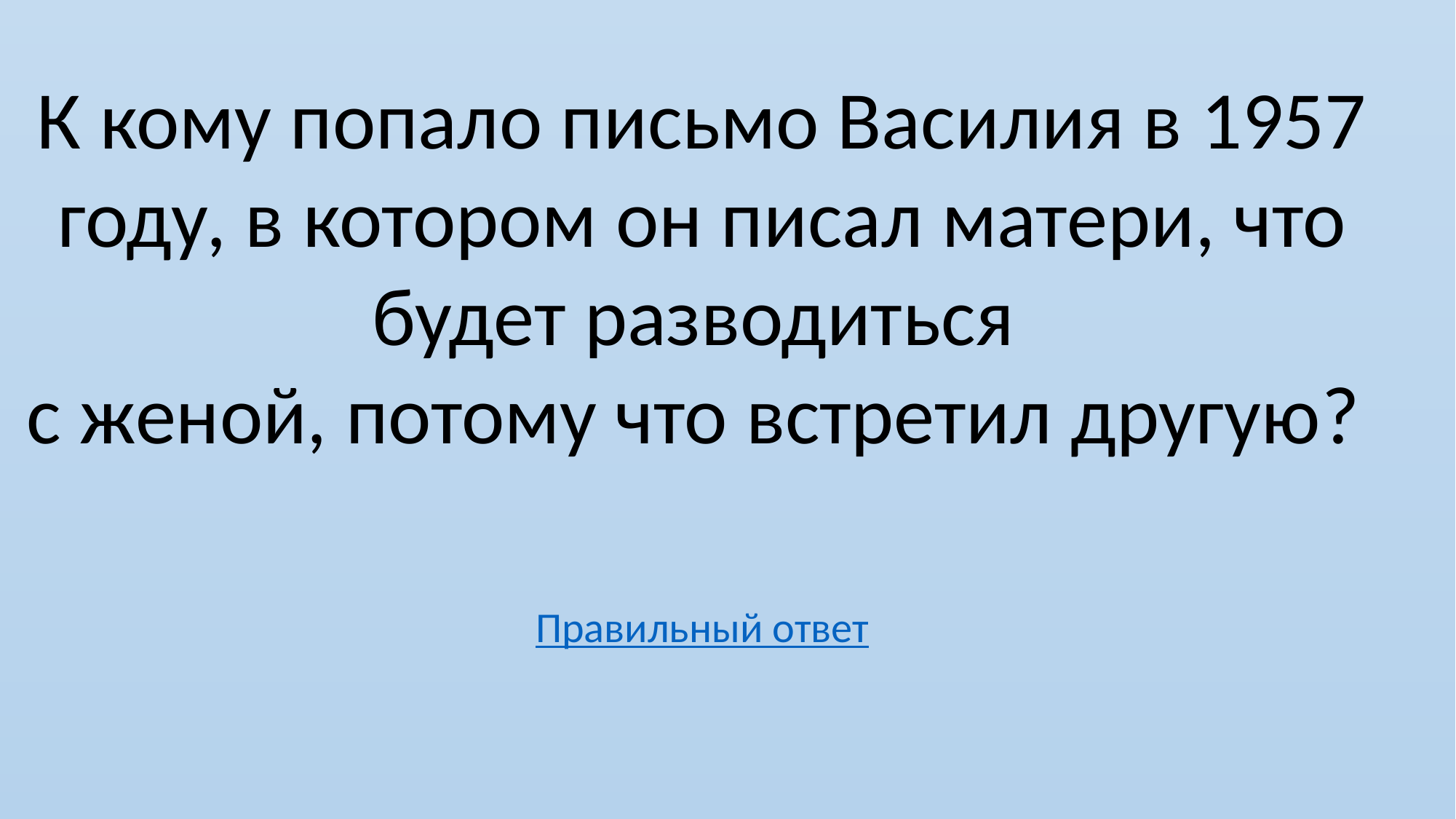

К кому попало письмо Василия в 1957 году, в котором он писал матери, что будет разводиться
с женой, потому что встретил другую?
Правильный ответ